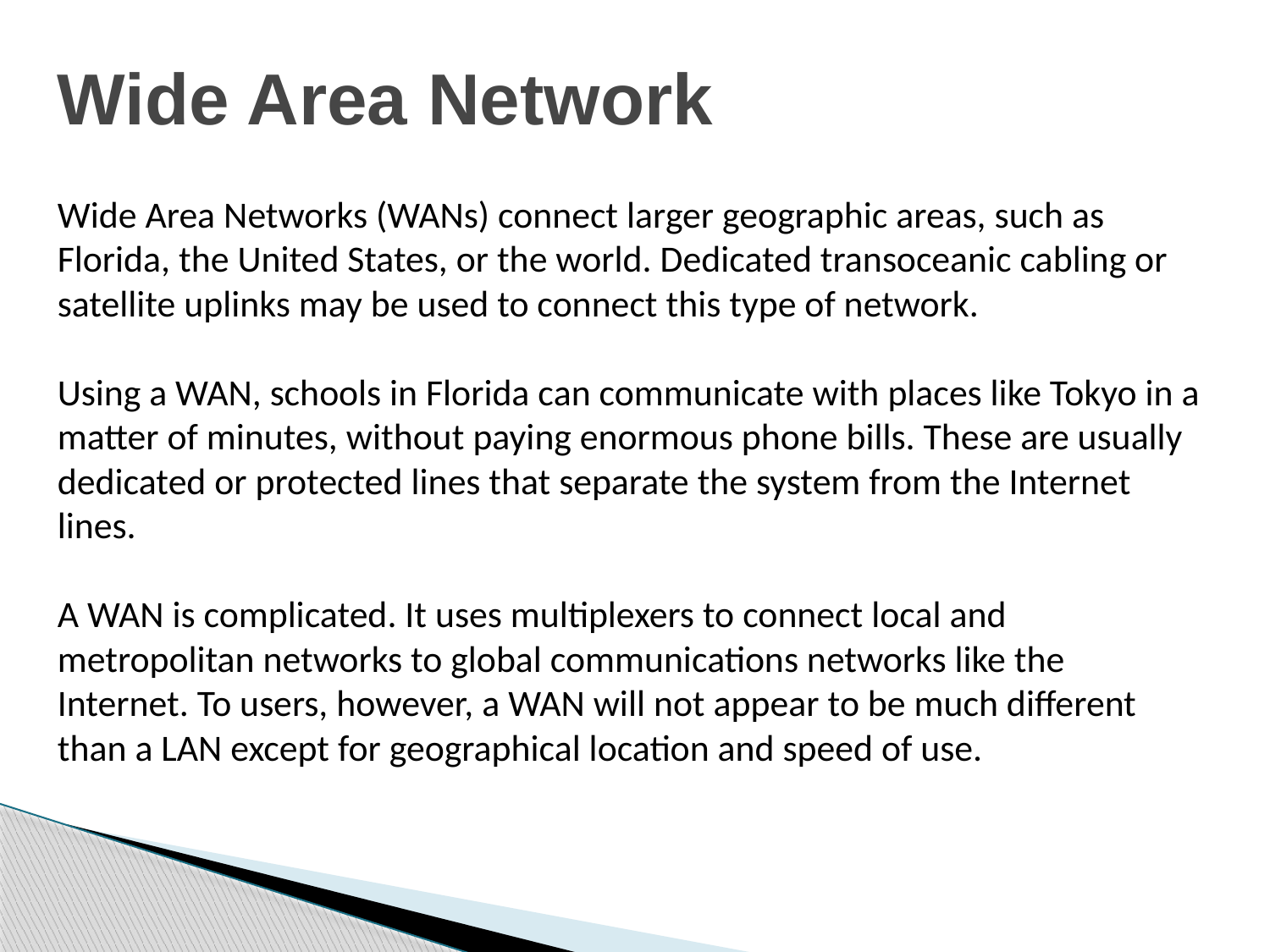

Wide Area Network
Wide Area Networks (WANs) connect larger geographic areas, such as Florida, the United States, or the world. Dedicated transoceanic cabling or satellite uplinks may be used to connect this type of network.

Using a WAN, schools in Florida can communicate with places like Tokyo in a matter of minutes, without paying enormous phone bills. These are usually dedicated or protected lines that separate the system from the Internet lines.

A WAN is complicated. It uses multiplexers to connect local and metropolitan networks to global communications networks like the Internet. To users, however, a WAN will not appear to be much different than a LAN except for geographical location and speed of use.